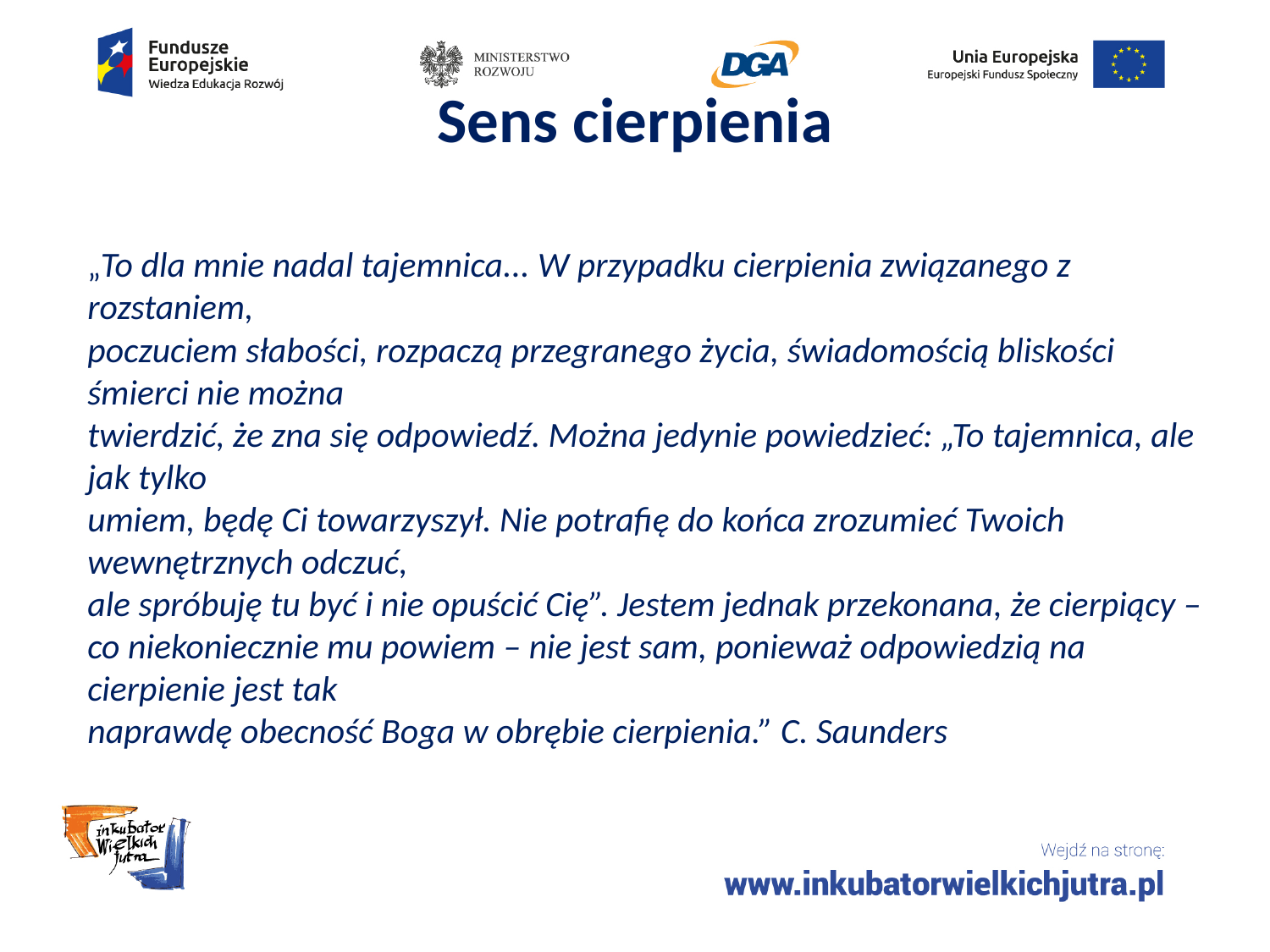

# Sens cierpienia
„To dla mnie nadal tajemnica... W przypadku cierpienia związanego z rozstaniem,
poczuciem słabości, rozpaczą przegranego życia, świadomością bliskości śmierci nie można
twierdzić, że zna się odpowiedź. Można jedynie powiedzieć: „To tajemnica, ale jak tylko
umiem, będę Ci towarzyszył. Nie potrafię do końca zrozumieć Twoich wewnętrznych odczuć,
ale spróbuję tu być i nie opuścić Cię”. Jestem jednak przekonana, że cierpiący – co niekoniecznie mu powiem – nie jest sam, ponieważ odpowiedzią na cierpienie jest tak
naprawdę obecność Boga w obrębie cierpienia.” C. Saunders